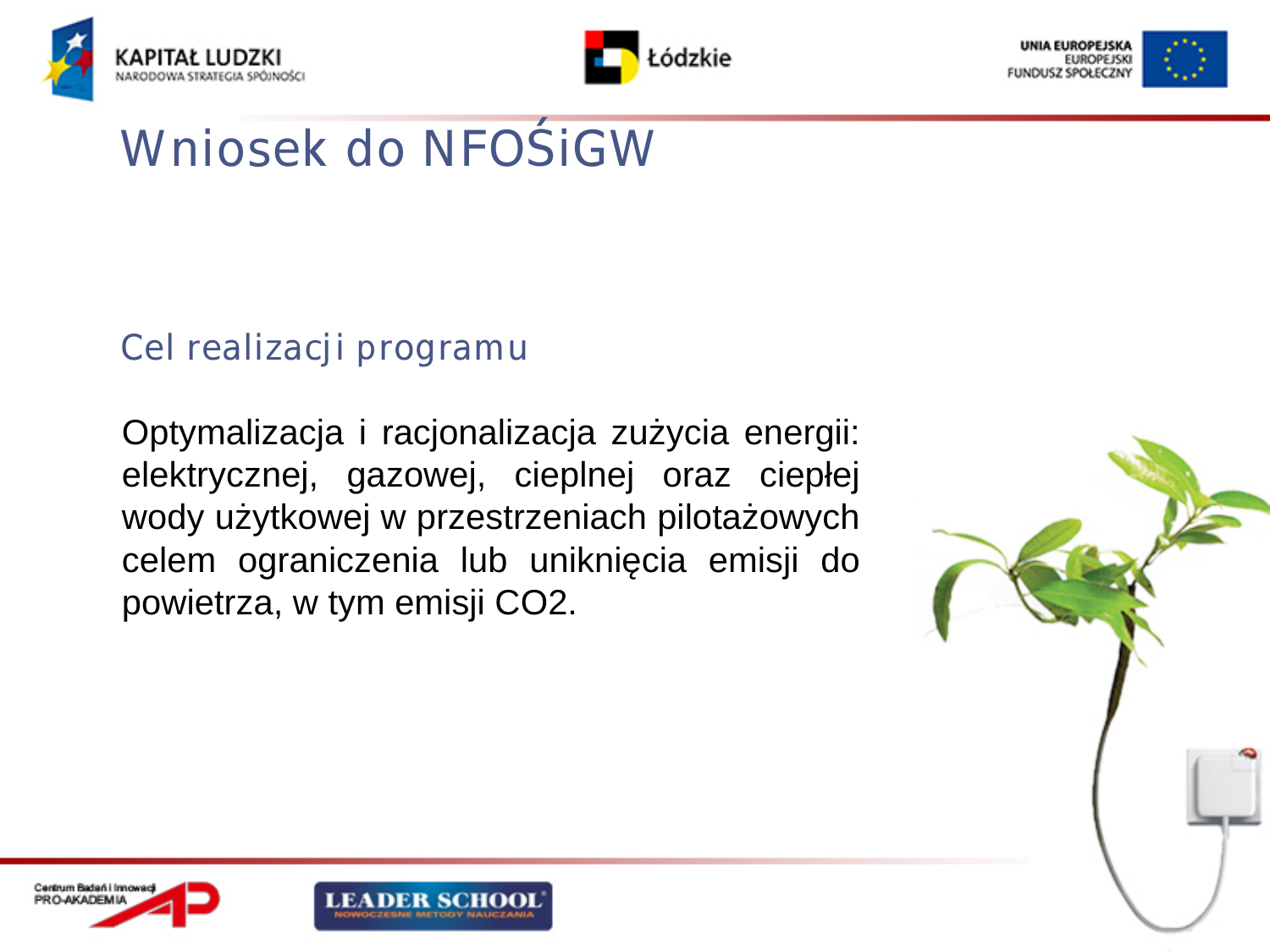

Wniosek do NFOŚiGW

Cel realizacji programu

Optymalizacja i racjonalizacja zużycia energii: elektrycznej, gazowej, cieplnej oraz ciepłej wody użytkowej w przestrzeniach pilotażowych celem ograniczenia lub uniknięcia emisji do powietrza, w tym emisji CO2.